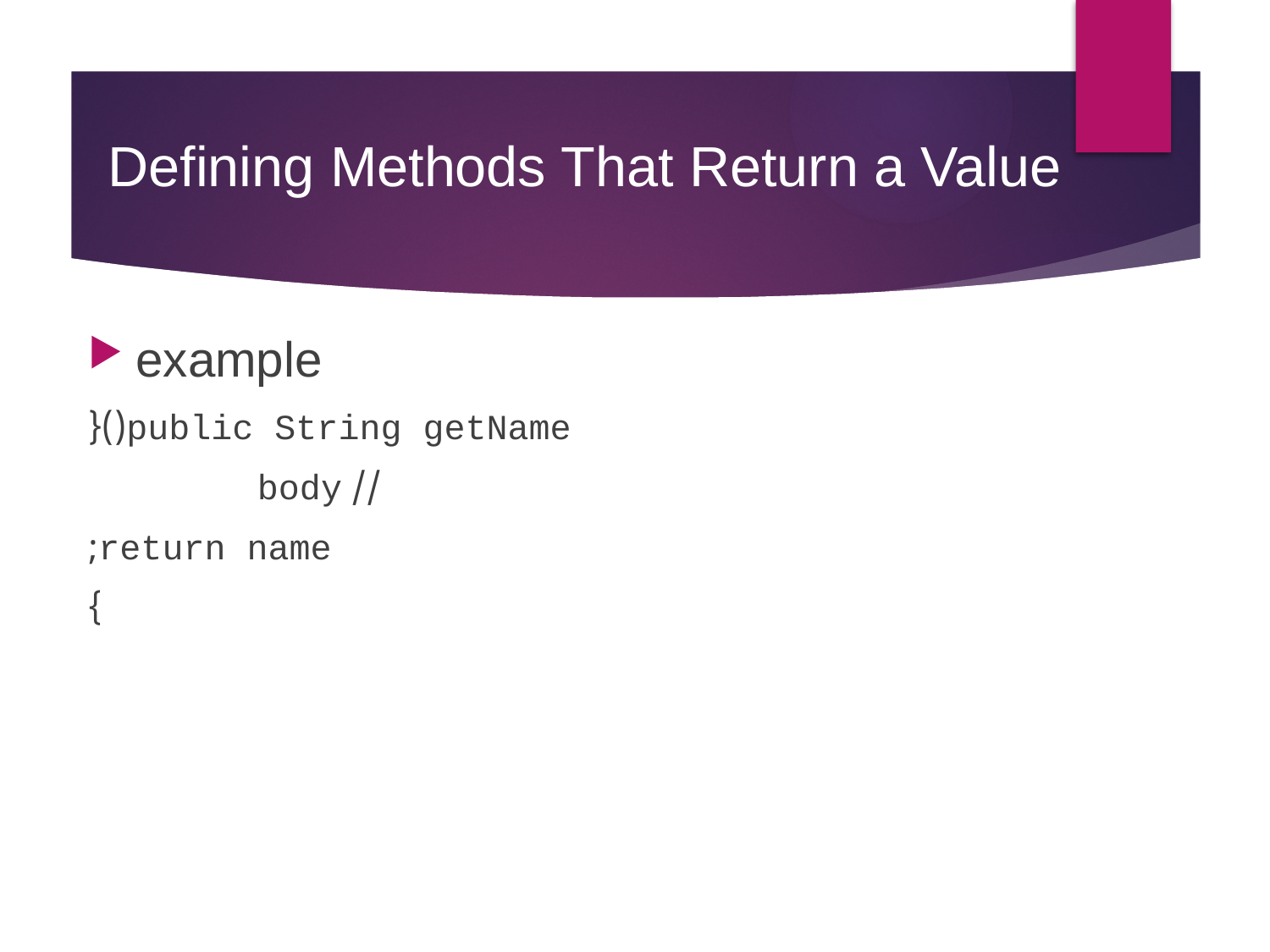

# Defining Methods That Return a Value
example
public String getName(){
// body
return name;
		}